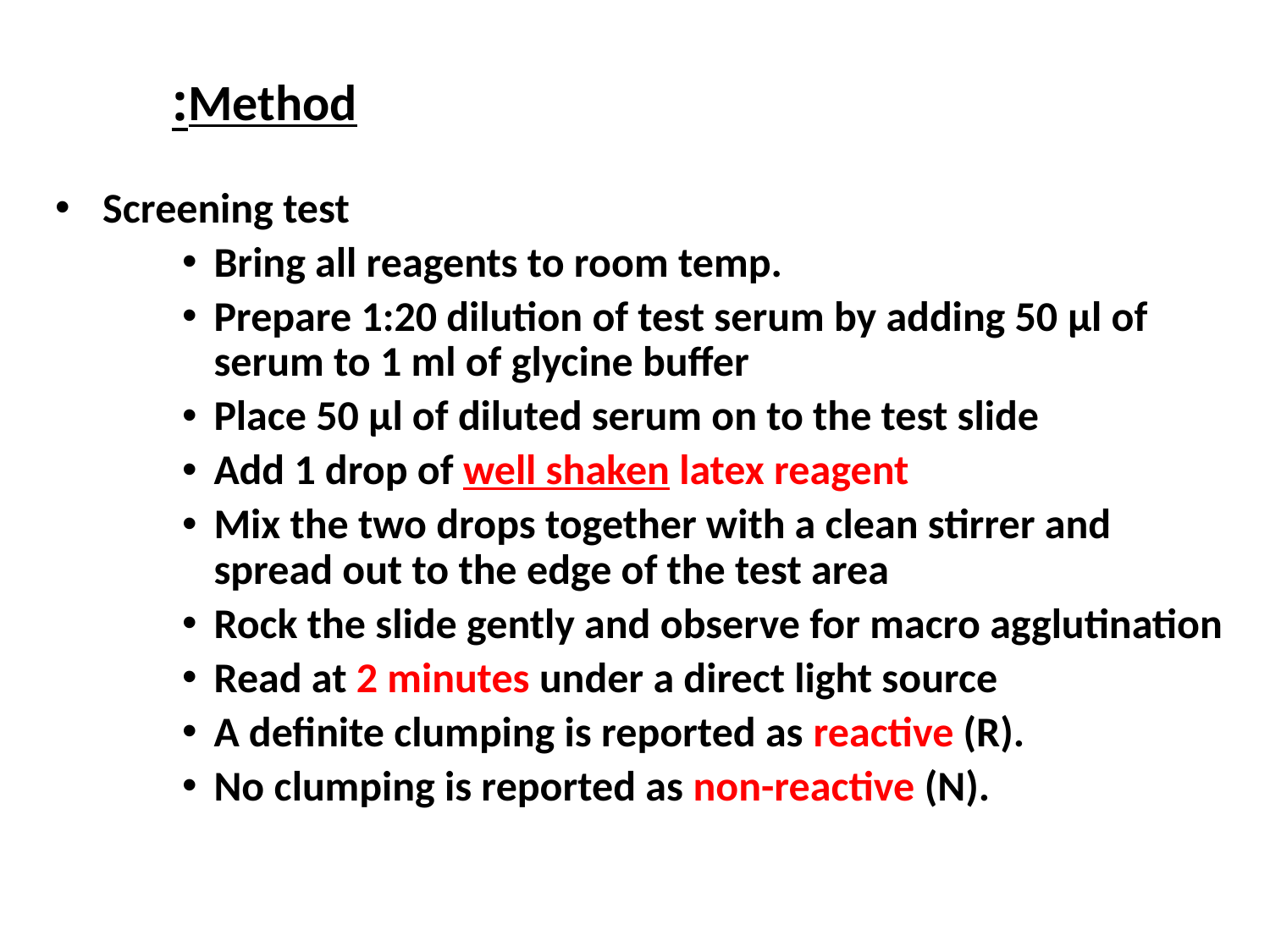

# Method:
Screening test
Bring all reagents to room temp.
Prepare 1:20 dilution of test serum by adding 50 μl of serum to 1 ml of glycine buffer
Place 50 μl of diluted serum on to the test slide
Add 1 drop of well shaken latex reagent
Mix the two drops together with a clean stirrer and spread out to the edge of the test area
Rock the slide gently and observe for macro agglutination
Read at 2 minutes under a direct light source
A definite clumping is reported as reactive (R).
No clumping is reported as non-reactive (N).